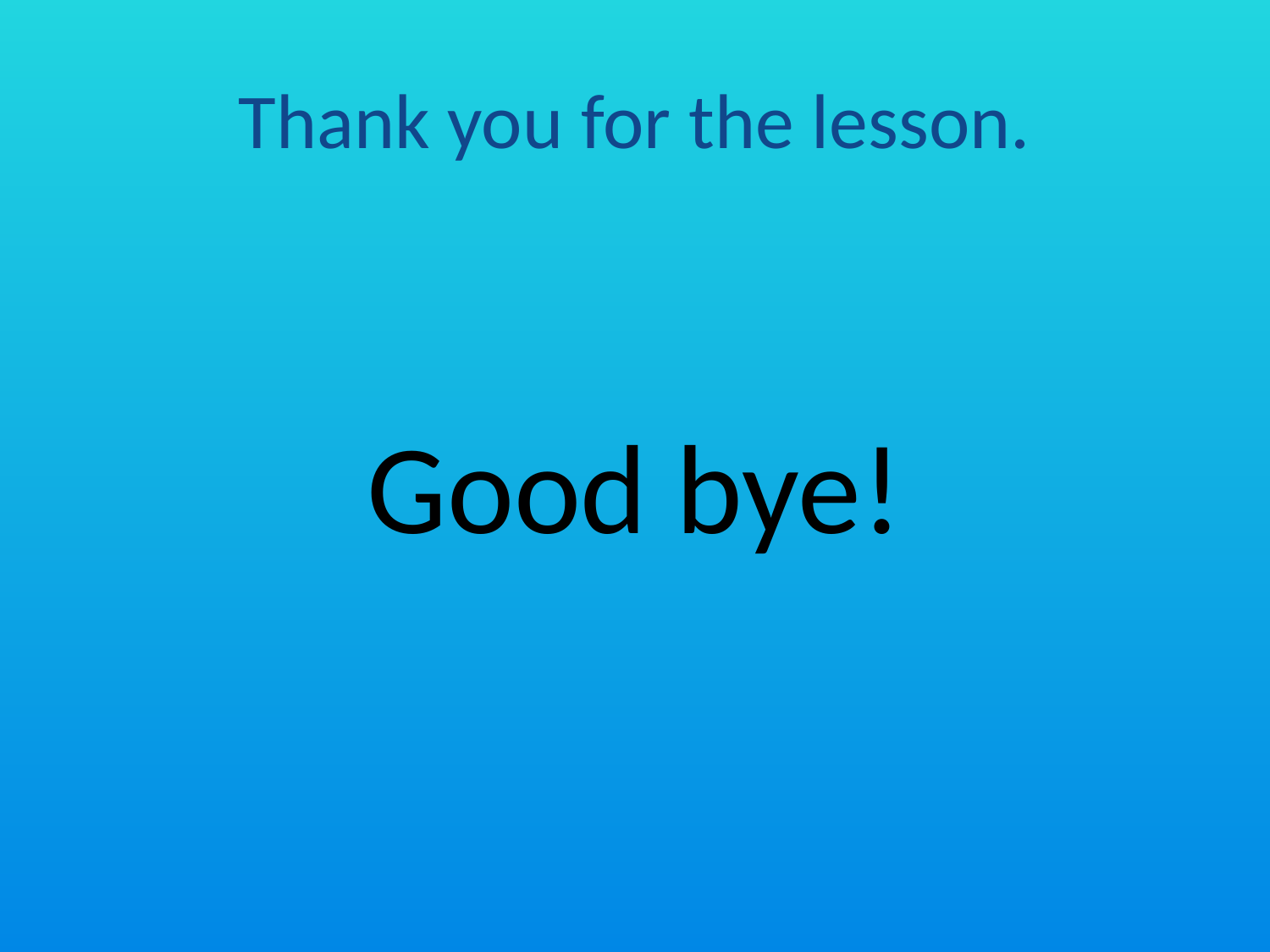

# Thank you for the lesson.

Good bye!